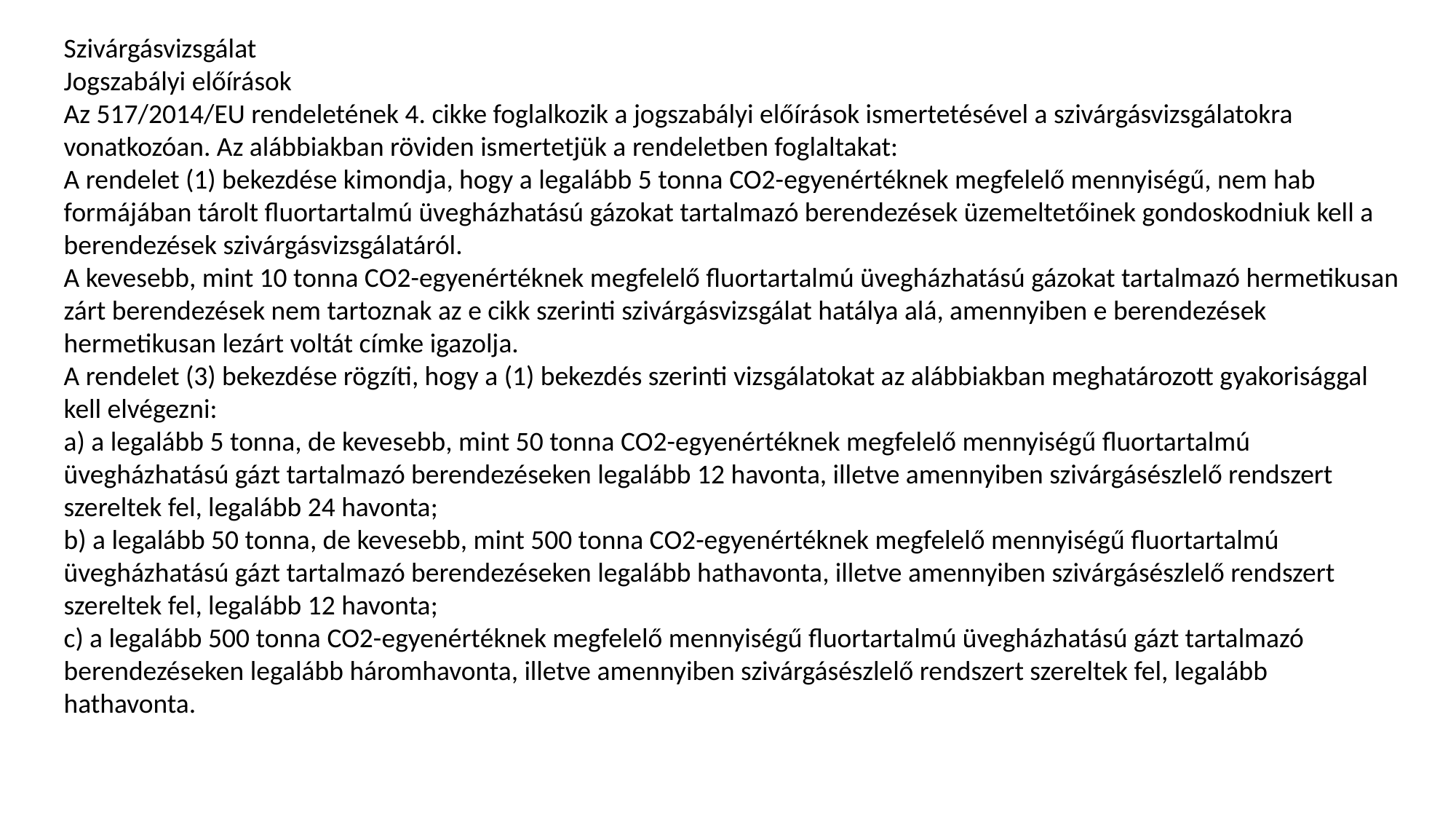

Szivárgásvizsgálat
Jogszabályi előírások
Az 517/2014/EU rendeletének 4. cikke foglalkozik a jogszabályi előírások ismertetésével a szivárgásvizsgálatokra vonatkozóan. Az alábbiakban röviden ismertetjük a rendeletben foglaltakat:
A rendelet (1) bekezdése kimondja, hogy a legalább 5 tonna CO2-egyenértéknek megfelelő mennyiségű, nem hab formájában tárolt fluortartalmú üvegházhatású gázokat tartalmazó berendezések üzemeltetőinek gondoskodniuk kell a berendezések szivárgásvizsgálatáról.
A kevesebb, mint 10 tonna CO2-egyenértéknek megfelelő fluortartalmú üvegházhatású gázokat tartalmazó hermetikusan zárt berendezések nem tartoznak az e cikk szerinti szivárgásvizsgálat hatálya alá, amennyiben e berendezések hermetikusan lezárt voltát címke igazolja.
A rendelet (3) bekezdése rögzíti, hogy a (1) bekezdés szerinti vizsgálatokat az alábbiakban meghatározott gyakorisággal kell elvégezni:
a) a legalább 5 tonna, de kevesebb, mint 50 tonna CO2-egyenértéknek megfelelő mennyiségű fluortartalmú üvegházhatású gázt tartalmazó berendezéseken legalább 12 havonta, illetve amennyiben szivárgásészlelő rendszert szereltek fel, legalább 24 havonta;
b) a legalább 50 tonna, de kevesebb, mint 500 tonna CO2-egyenértéknek megfelelő mennyiségű fluortartalmú üvegházhatású gázt tartalmazó berendezéseken legalább hathavonta, illetve amennyiben szivárgásészlelő rendszert szereltek fel, legalább 12 havonta;
c) a legalább 500 tonna CO2-egyenértéknek megfelelő mennyiségű fluortartalmú üvegházhatású gázt tartalmazó berendezéseken legalább háromhavonta, illetve amennyiben szivárgásészlelő rendszert szereltek fel, legalább hathavonta.